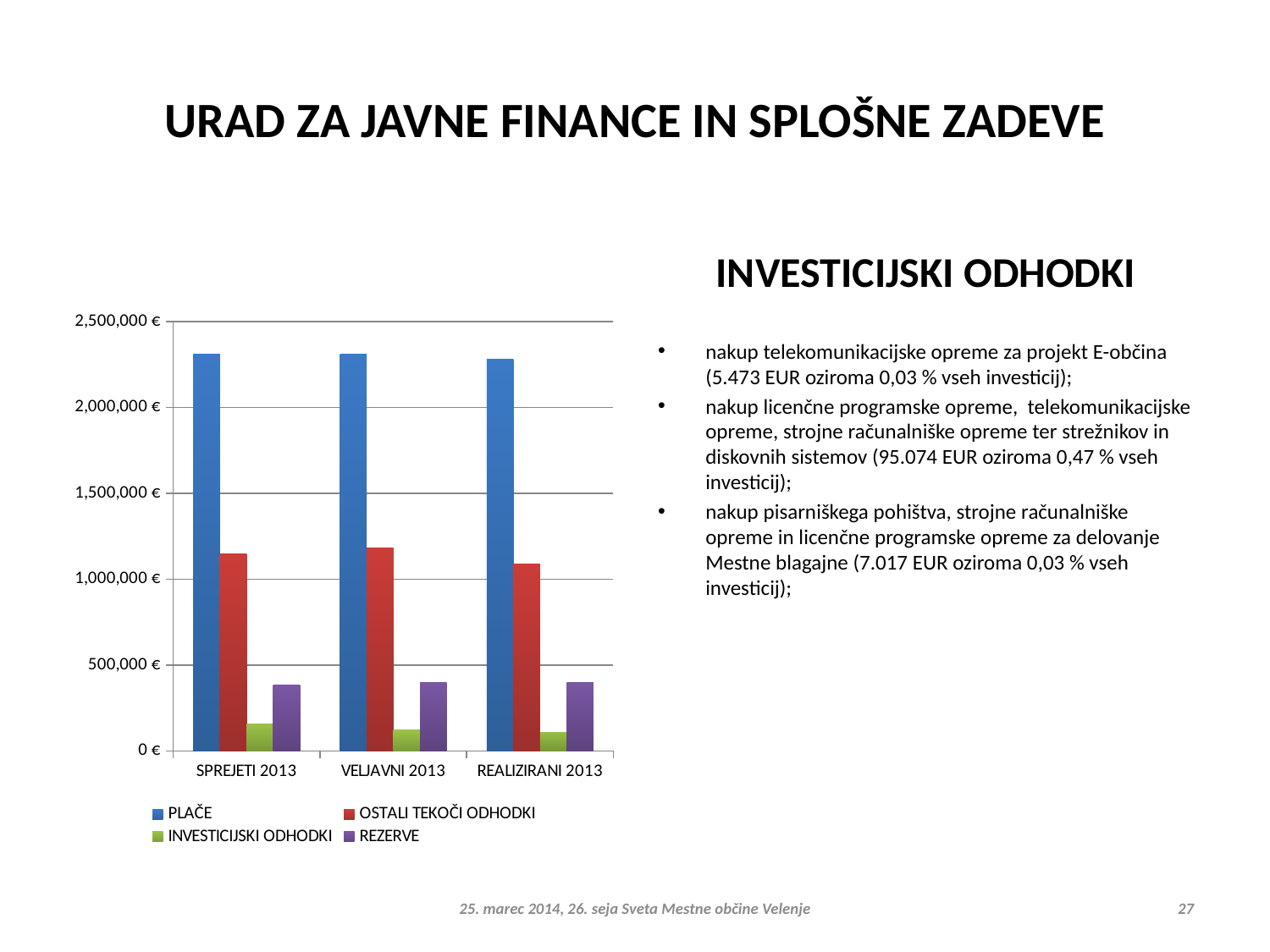

# URAD ZA JAVNE FINANCE IN SPLOŠNE ZADEVE

INVESTICIJSKI ODHODKI

### Chart

| Category | PLAČE | OSTALI TEKOČI ODHODKI | INVESTICIJSKI ODHODKI | REZERVE |
|---|---|---|---|---|
| SPREJETI 2013 | 2308947.0 | 1146648.0 | 159153.0 | 385700.0 |
| VELJAVNI 2013 | 2307771.0 | 1183206.0 | 122804.0 | 395844.0 |
| REALIZIRANI 2013 | 2277789.0 | 1086317.0 | 107564.0 | 395844.0 |
nakup telekomunikacijske opreme za projekt E-občina (5.473 EUR oziroma 0,03 % vseh investicij);
nakup licenčne programske opreme,  telekomunikacijske opreme, strojne računalniške opreme ter strežnikov in diskovnih sistemov (95.074 EUR oziroma 0,47 % vseh investicij);
nakup pisarniškega pohištva, strojne računalniške opreme in licenčne programske opreme za delovanje Mestne blagajne (7.017 EUR oziroma 0,03 % vseh investicij);

25. marec 2014, 26. seja Sveta Mestne občine Velenje
27